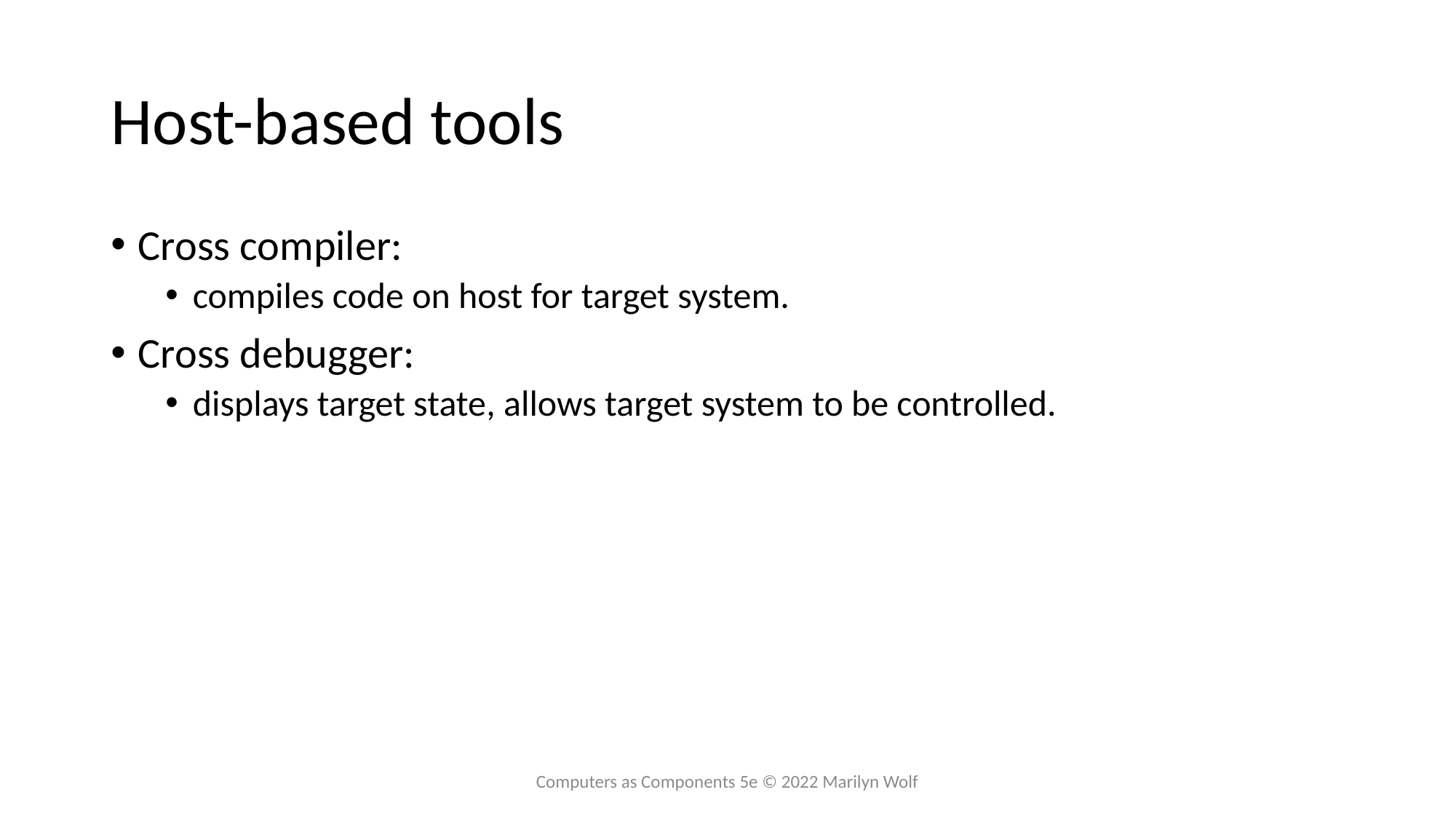

# Host-based tools
Cross compiler:
compiles code on host for target system.
Cross debugger:
displays target state, allows target system to be controlled.
Computers as Components 5e © 2022 Marilyn Wolf